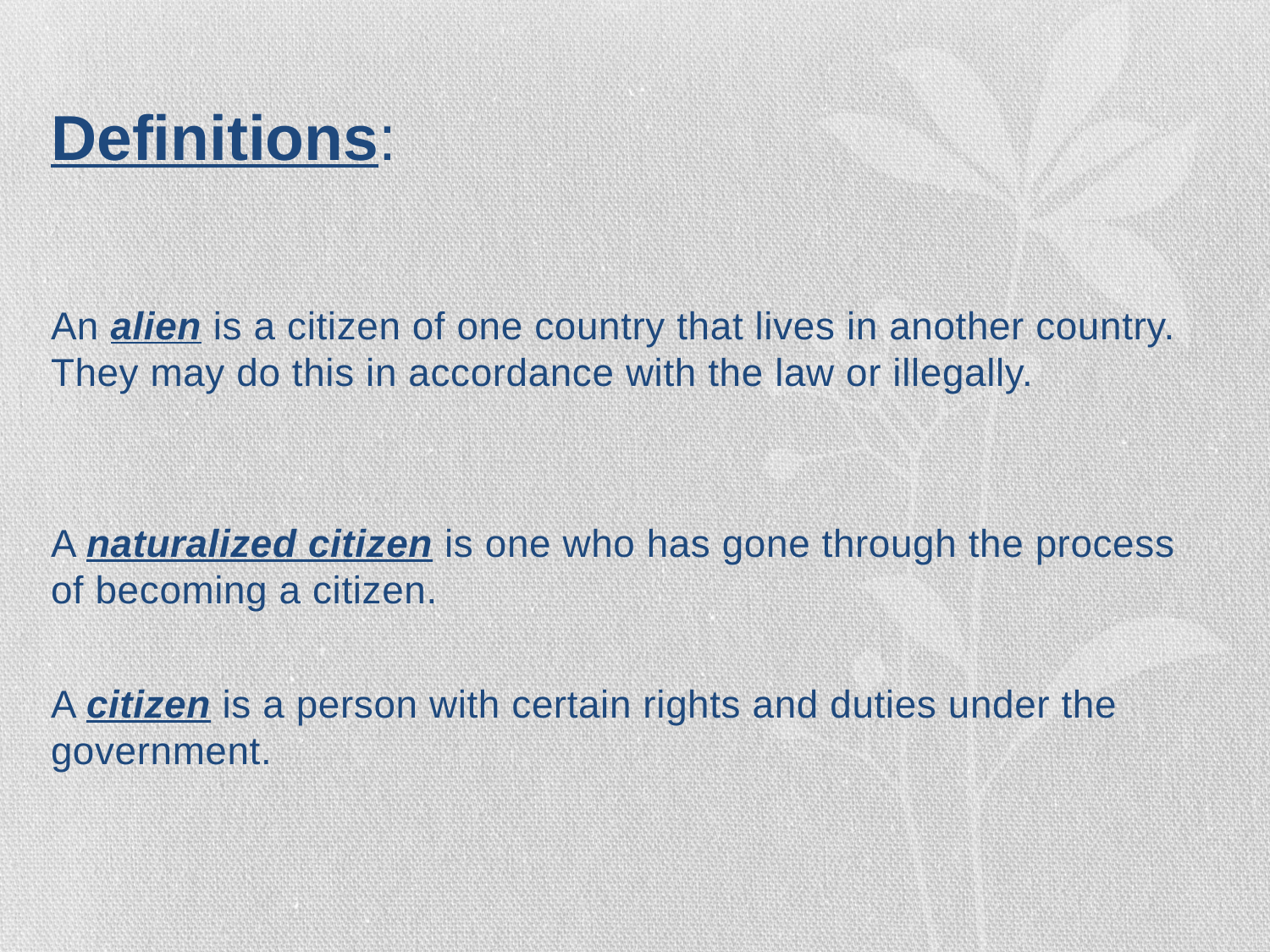

# Definitions:

An alien is a citizen of one country that lives in another country.  They may do this in accordance with the law or illegally.

A naturalized citizen is one who has gone through the process of becoming a citizen.

A citizen is a person with certain rights and duties under the government.